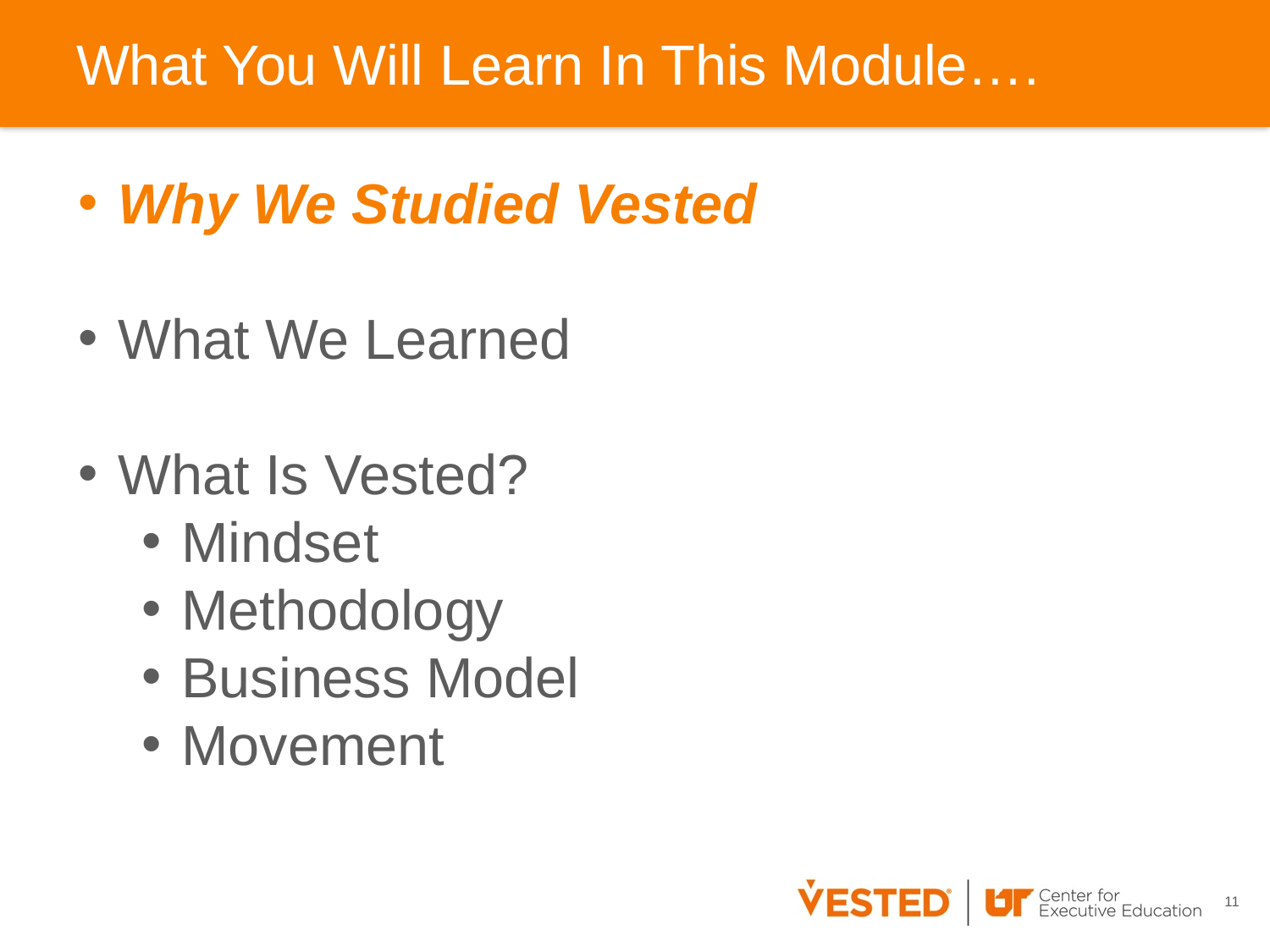

# What You Will Learn In This Module….
Why We Studied Vested

What We Learned

What Is Vested?
Mindset
Methodology
Business Model
Movement

11